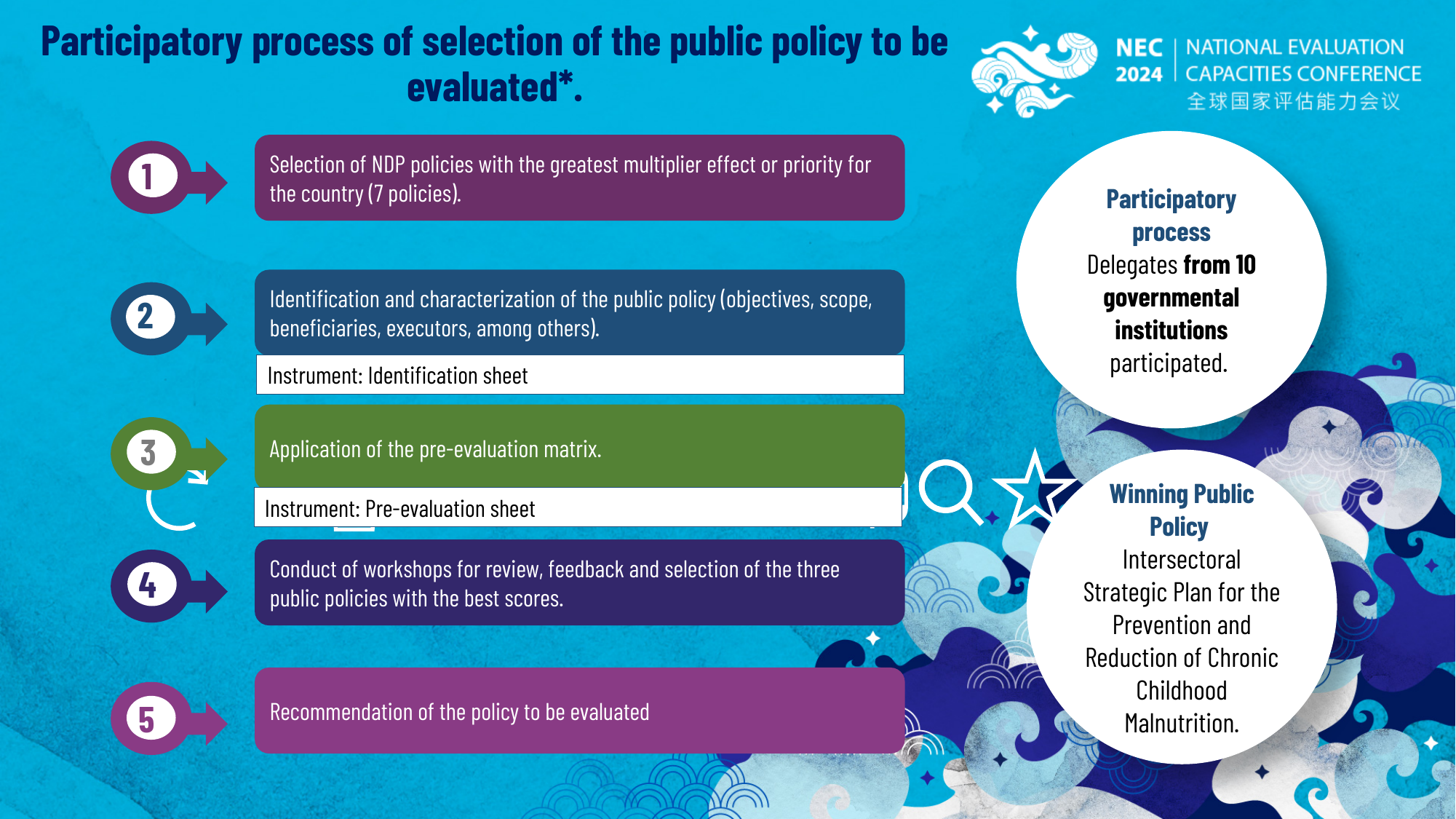

Participatory process of selection of the public policy to be evaluated*.
Participatory process
Delegates from 10 governmental institutions participated.
Selection of NDP policies with the greatest multiplier effect or priority for the country (7 policies).

1
Identification and characterization of the public policy (objectives, scope, beneficiaries, executors, among others).

2

Instrument: Identification sheet
Application of the pre-evaluation matrix.

3

Winning Public Policy
Intersectoral Strategic Plan for the Prevention and Reduction of Chronic Childhood Malnutrition.

Instrument: Pre-evaluation sheet
Conduct of workshops for review, feedback and selection of the three public policies with the best scores.

4

Recommendation of the policy to be evaluated

5